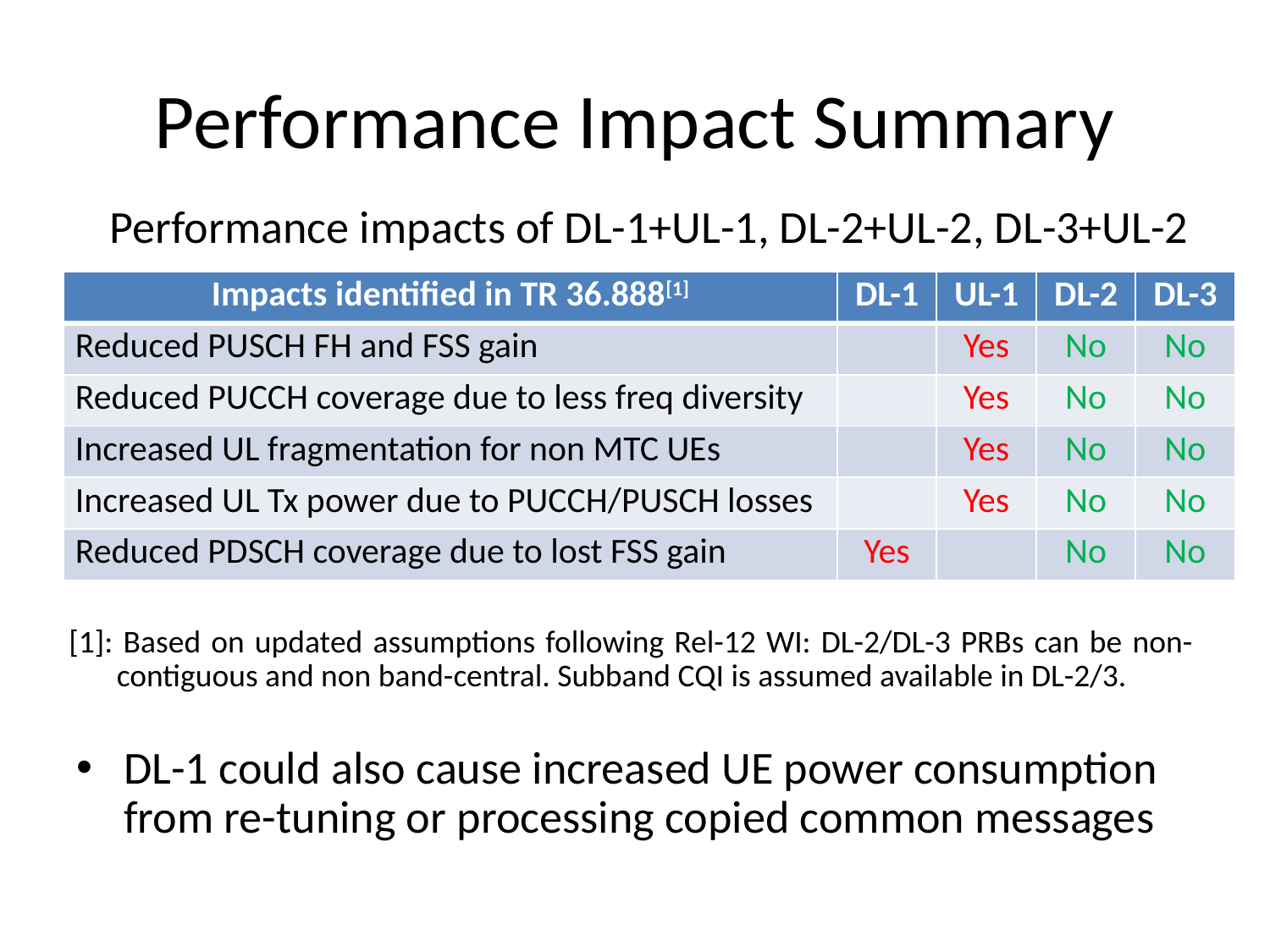

# Performance Impact Summary
Performance impacts of DL-1+UL-1, DL-2+UL-2, DL-3+UL-2
| Impacts identified in TR 36.888[1] | DL-1 | UL-1 | DL-2 | DL-3 |
| --- | --- | --- | --- | --- |
| Reduced PUSCH FH and FSS gain |  | Yes | No | No |
| Reduced PUCCH coverage due to less freq diversity |  | Yes | No | No |
| Increased UL fragmentation for non MTC UEs |  | Yes | No | No |
| Increased UL Tx power due to PUCCH/PUSCH losses |  | Yes | No | No |
| Reduced PDSCH coverage due to lost FSS gain | Yes |  | No | No |
[1]: Based on updated assumptions following Rel-12 WI: DL-2/DL-3 PRBs can be non-contiguous and non band-central. Subband CQI is assumed available in DL-2/3.
DL-1 could also cause increased UE power consumption from re-tuning or processing copied common messages